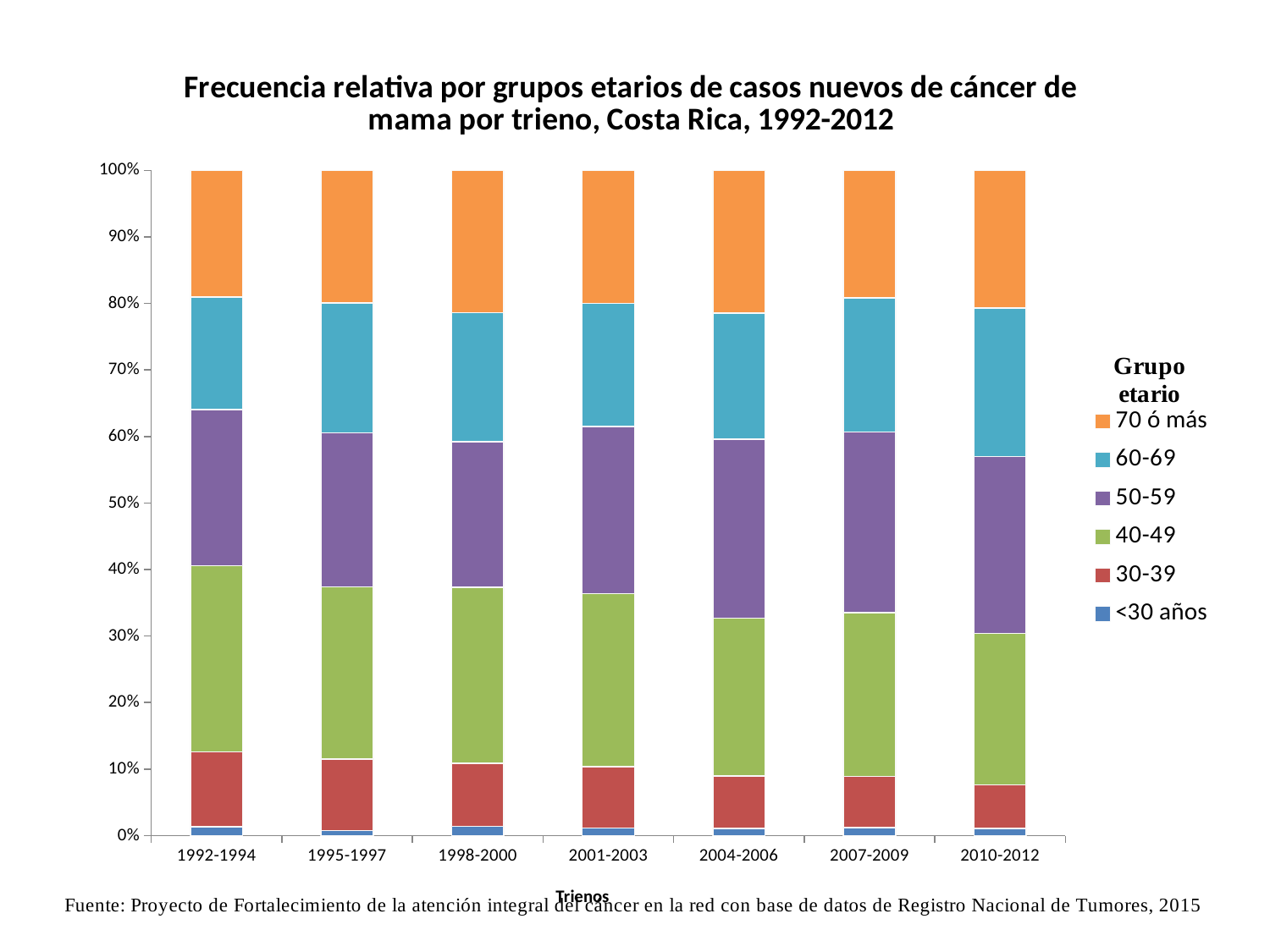

### Chart: Frecuencia relativa por grupos etarios de casos nuevos de cáncer de mama por trieno, Costa Rica, 1992-2012

| Category | <30 años | 30-39 | 40-49 | 50-59 | 60-69 | 70 ó más |
|---|---|---|---|---|---|---|
| 1992-1994 | 0.013084112149532721 | 0.1130841121495327 | 0.2794392523364486 | 0.23457943925233668 | 0.16915887850467287 | 0.1906542056074767 |
| 1995-1997 | 0.007692307692307699 | 0.10769230769230762 | 0.25846153846153797 | 0.23153846153846186 | 0.19538461538461518 | 0.19923076923076918 |
| 1998-2000 | 0.01383508577753182 | 0.09518539014941912 | 0.26397343663530715 | 0.21914775871610426 | 0.19424460431654678 | 0.2136137244050914 |
| 2001-2003 | 0.011331444759206801 | 0.09206798866855521 | 0.26015108593012276 | 0.2516525023607177 | 0.1850802644003779 | 0.1997167138810199 |
| 2004-2006 | 0.010488100040338864 | 0.07946752722872143 | 0.23719241629689394 | 0.26865671641791045 | 0.18959257765227921 | 0.21460266236385622 |
| 2007-2009 | 0.012116892373485386 | 0.07697790449037777 | 0.2459016393442625 | 0.27156094084105487 | 0.20206699928724184 | 0.19137562366357766 |
| 2010-2012 | 0.010698762955533256 | 0.06552992310264134 | 0.2276830491474425 | 0.26579739217652915 | 0.22367101303911713 | 0.20661985957873621 |